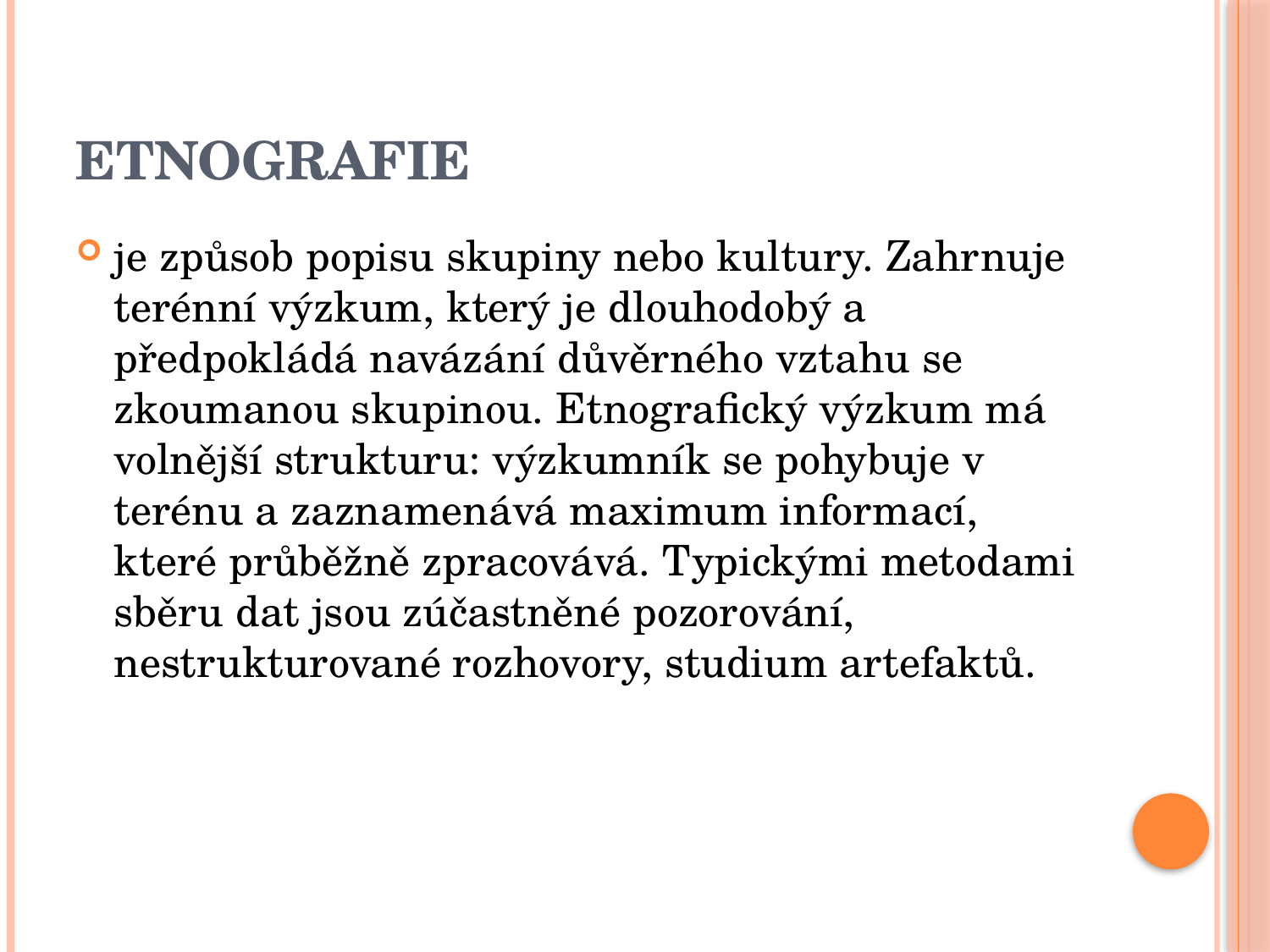

# Etnografie
je způsob popisu skupiny nebo kultury. Zahrnuje terénní výzkum, který je dlouhodobý a předpokládá navázání důvěrného vztahu se zkoumanou skupinou. Etnografický výzkum má volnější strukturu: výzkumník se pohybuje v terénu a zaznamenává maximum informací, které průběžně zpracovává. Typickými metodami sběru dat jsou zúčastněné pozorování, nestrukturované rozhovory, studium artefaktů.